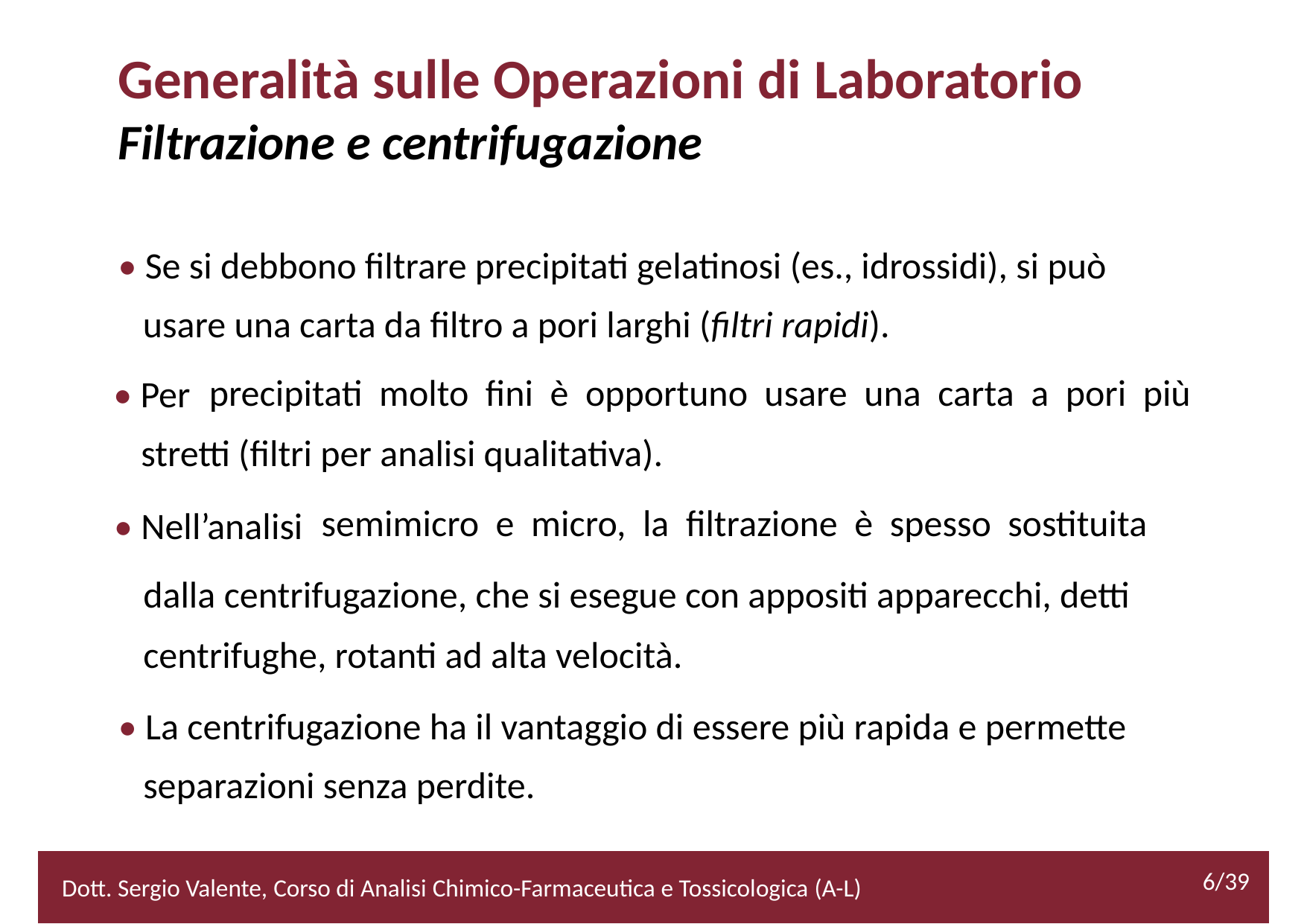

Generalità sulle Operazioni di Laboratorio
Filtrazione e centrifugazione
• Se si debbono filtrare precipitati gelatinosi (es., idrossidi), si può

	usare una carta da filtro a pori larghi (filtri rapidi).
• Per
precipitati  molto  fini  è  opportuno  usare  una  carta  a  pori  più
stretti (filtri per analisi qualitativa).
• Nell’analisi
semimicro  e  micro,  la  filtrazione  è  spesso  sostituita
		dalla centrifugazione, che si esegue con appositi apparecchi, detti

		centrifughe, rotanti ad alta velocità.

• La centrifugazione ha il vantaggio di essere più rapida e permette

		separazioni senza perdite.

			6/39

6/39
2/52
Dott. Sergio Valente, Corso di Analisi Chimico-Farmaceutica e Tossicologica (A-L)